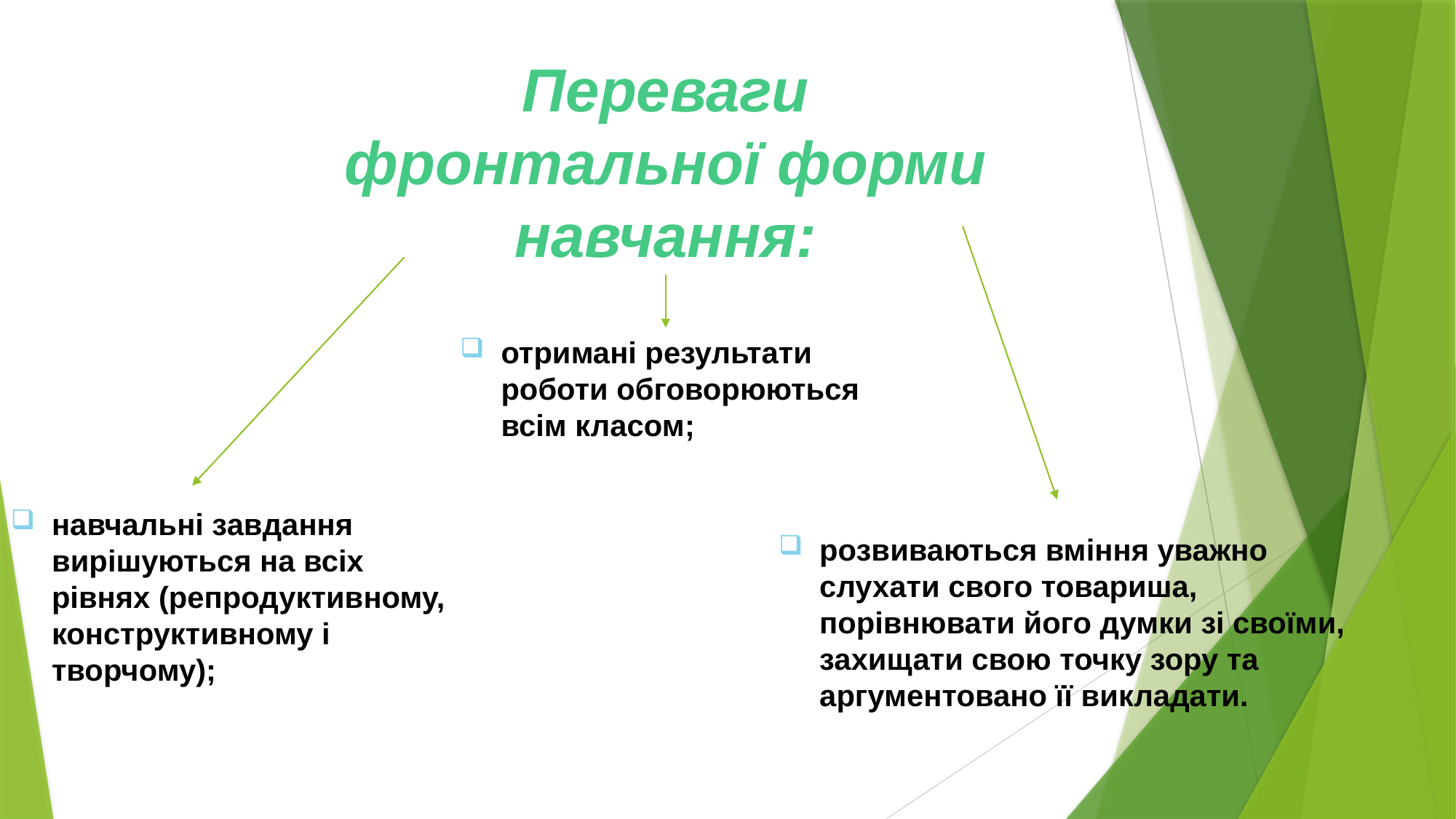

Переваги фронтальної форми навчання:
отримані результати роботи обговорюються всім класом;
навчальні завдання вирішуються на всіх рівнях (репродуктивному, конструктивному і творчому);
розвиваються вміння уважно слухати свого товариша, порівнювати його думки зі своїми, захищати свою точку зору та аргументовано її викладати.